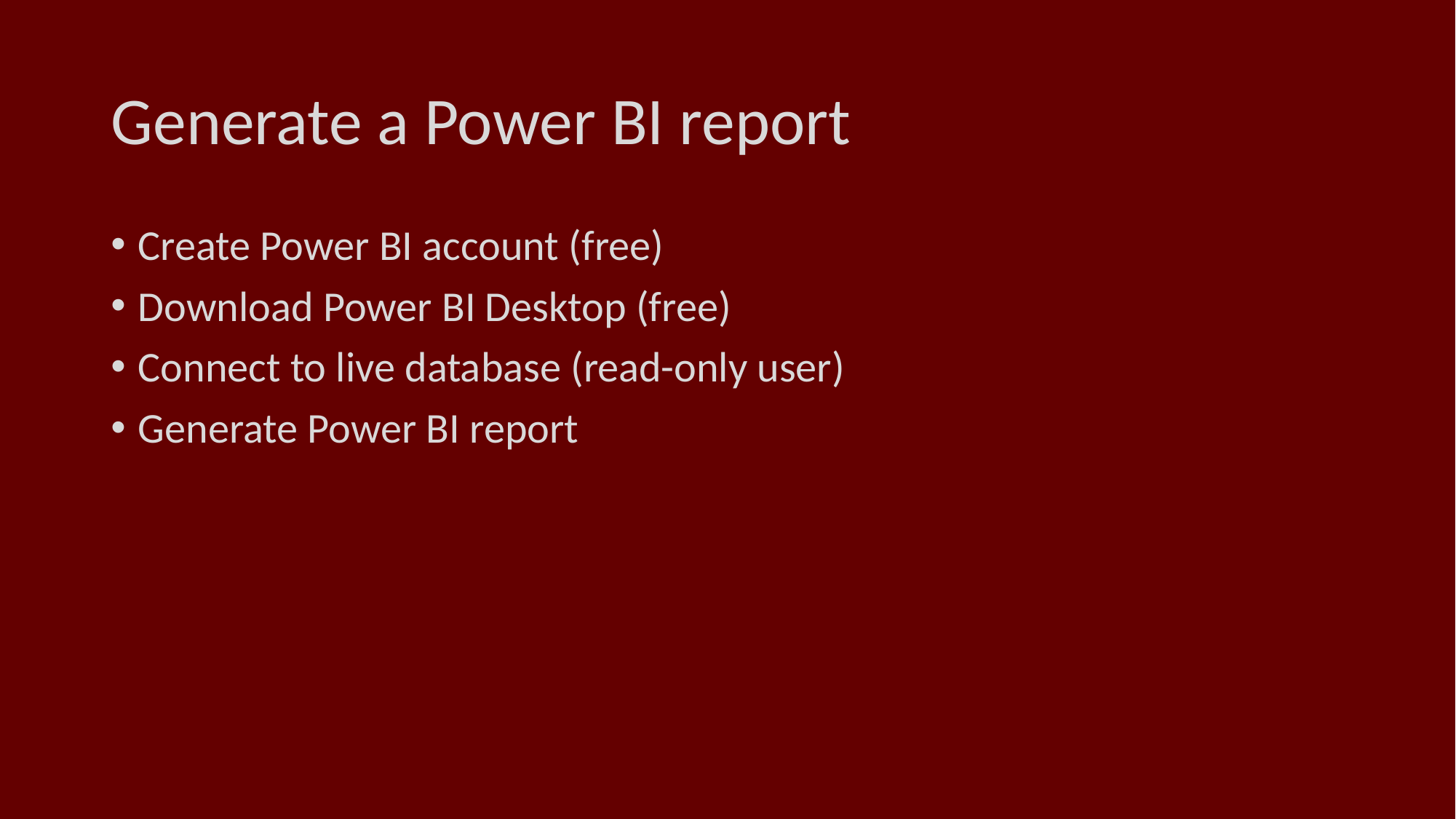

# Generate a Power BI report
Create Power BI account (free)
Download Power BI Desktop (free)
Connect to live database (read-only user)
Generate Power BI report